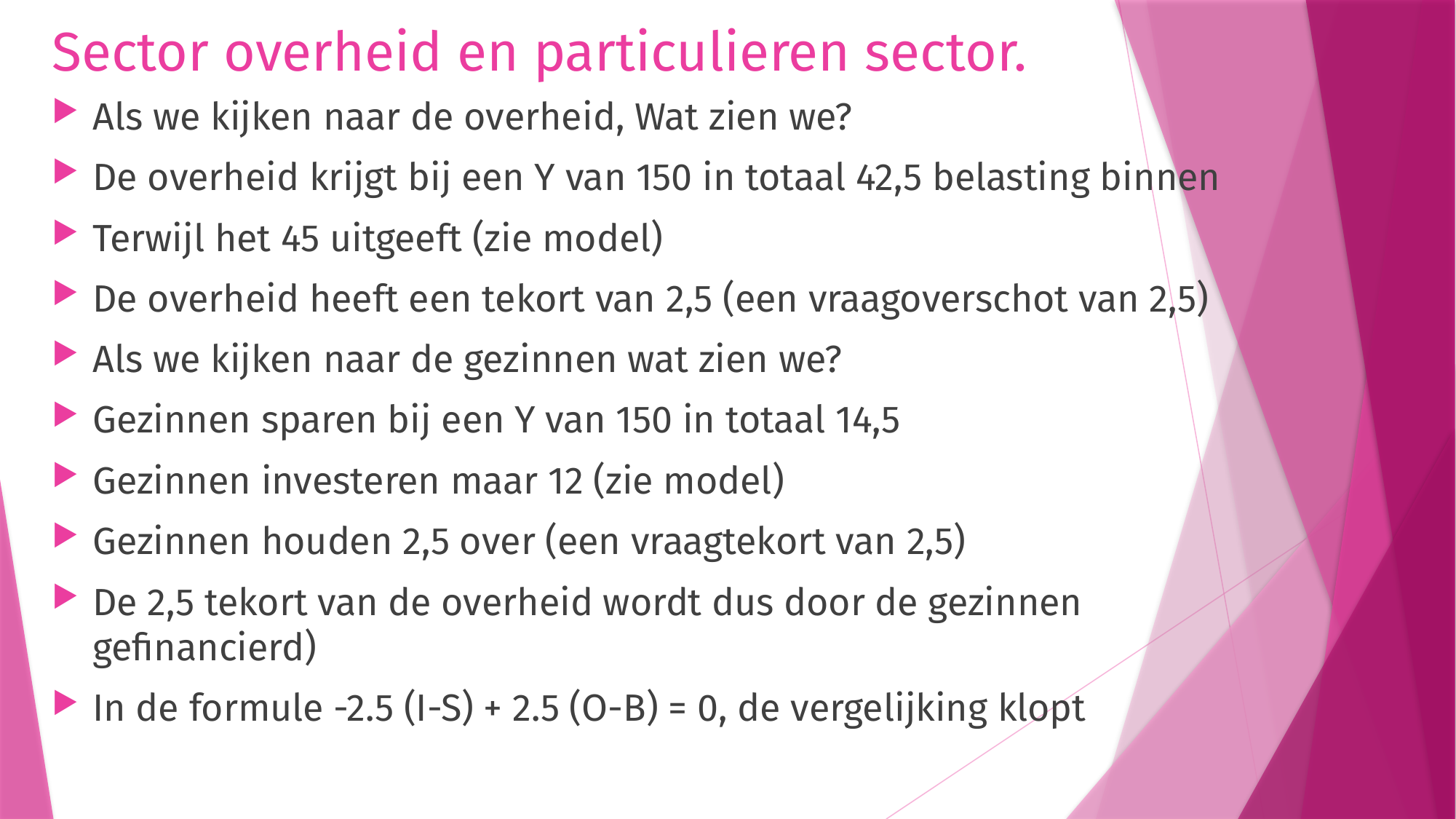

# Sector overheid en particulieren sector.
Als we kijken naar de overheid, Wat zien we?
De overheid krijgt bij een Y van 150 in totaal 42,5 belasting binnen
Terwijl het 45 uitgeeft (zie model)
De overheid heeft een tekort van 2,5 (een vraagoverschot van 2,5)
Als we kijken naar de gezinnen wat zien we?
Gezinnen sparen bij een Y van 150 in totaal 14,5
Gezinnen investeren maar 12 (zie model)
Gezinnen houden 2,5 over (een vraagtekort van 2,5)
De 2,5 tekort van de overheid wordt dus door de gezinnen gefinancierd)
In de formule -2.5 (I-S) + 2.5 (O-B) = 0, de vergelijking klopt